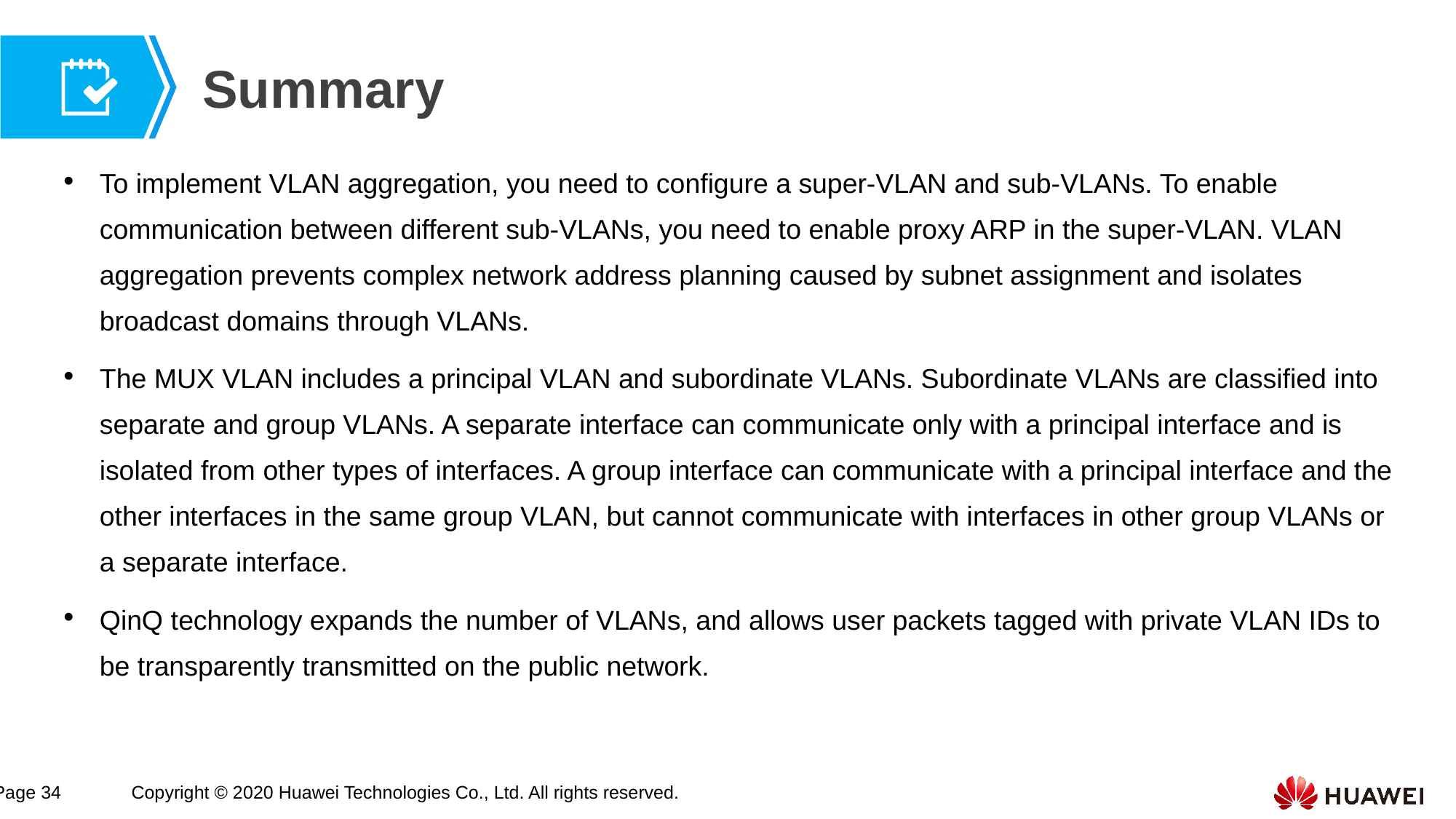

To implement VLAN aggregation, you need to configure a super-VLAN and sub-VLANs. To enable communication between different sub-VLANs, you need to enable proxy ARP in the super-VLAN. VLAN aggregation prevents complex network address planning caused by subnet assignment and isolates broadcast domains through VLANs.
The MUX VLAN includes a principal VLAN and subordinate VLANs. Subordinate VLANs are classified into separate and group VLANs. A separate interface can communicate only with a principal interface and is isolated from other types of interfaces. A group interface can communicate with a principal interface and the other interfaces in the same group VLAN, but cannot communicate with interfaces in other group VLANs or a separate interface.
QinQ technology expands the number of VLANs, and allows user packets tagged with private VLAN IDs to be transparently transmitted on the public network.